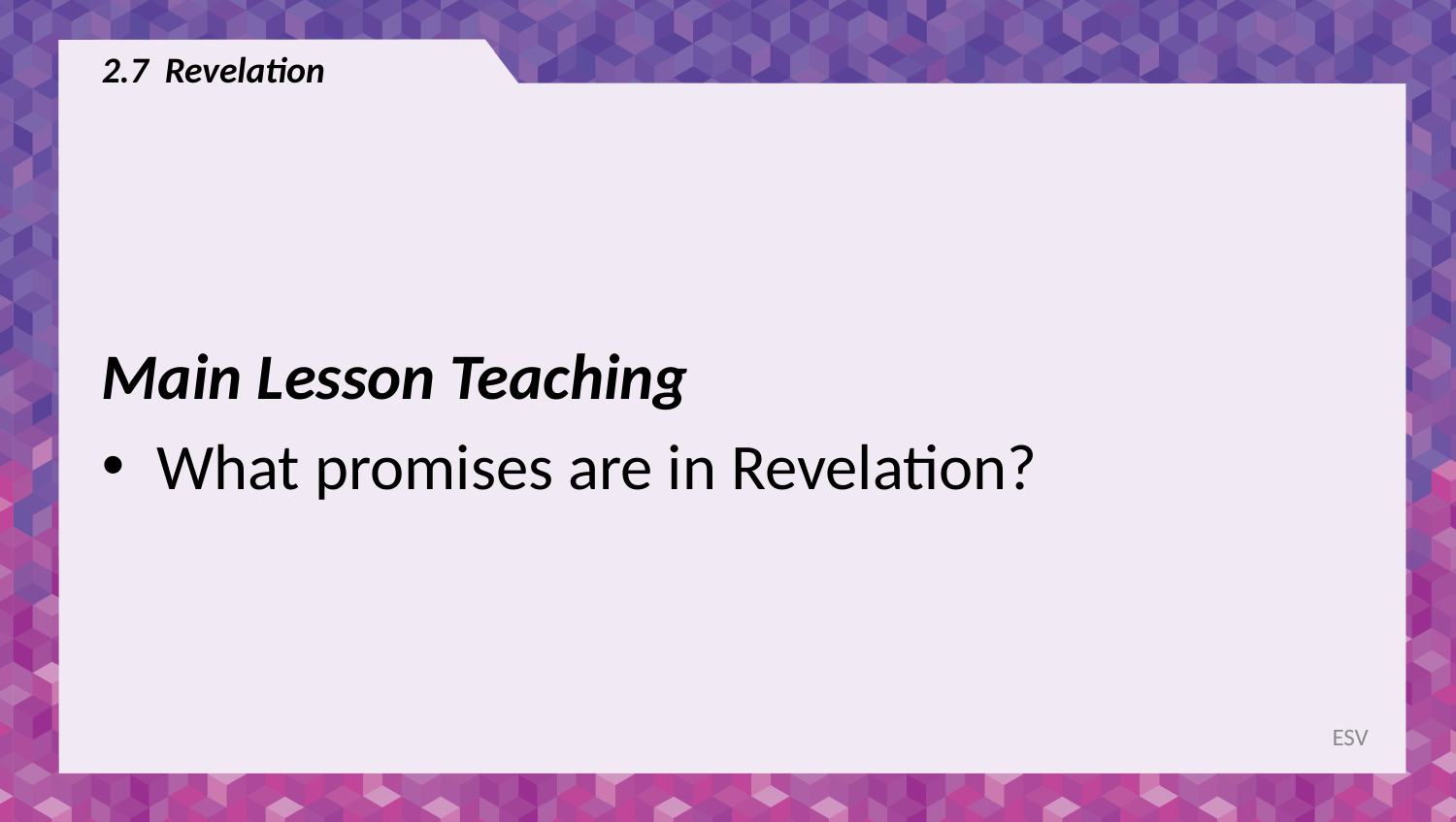

# 2.7  Revelation
Main Lesson Teaching
What promises are in Revelation?
ESV